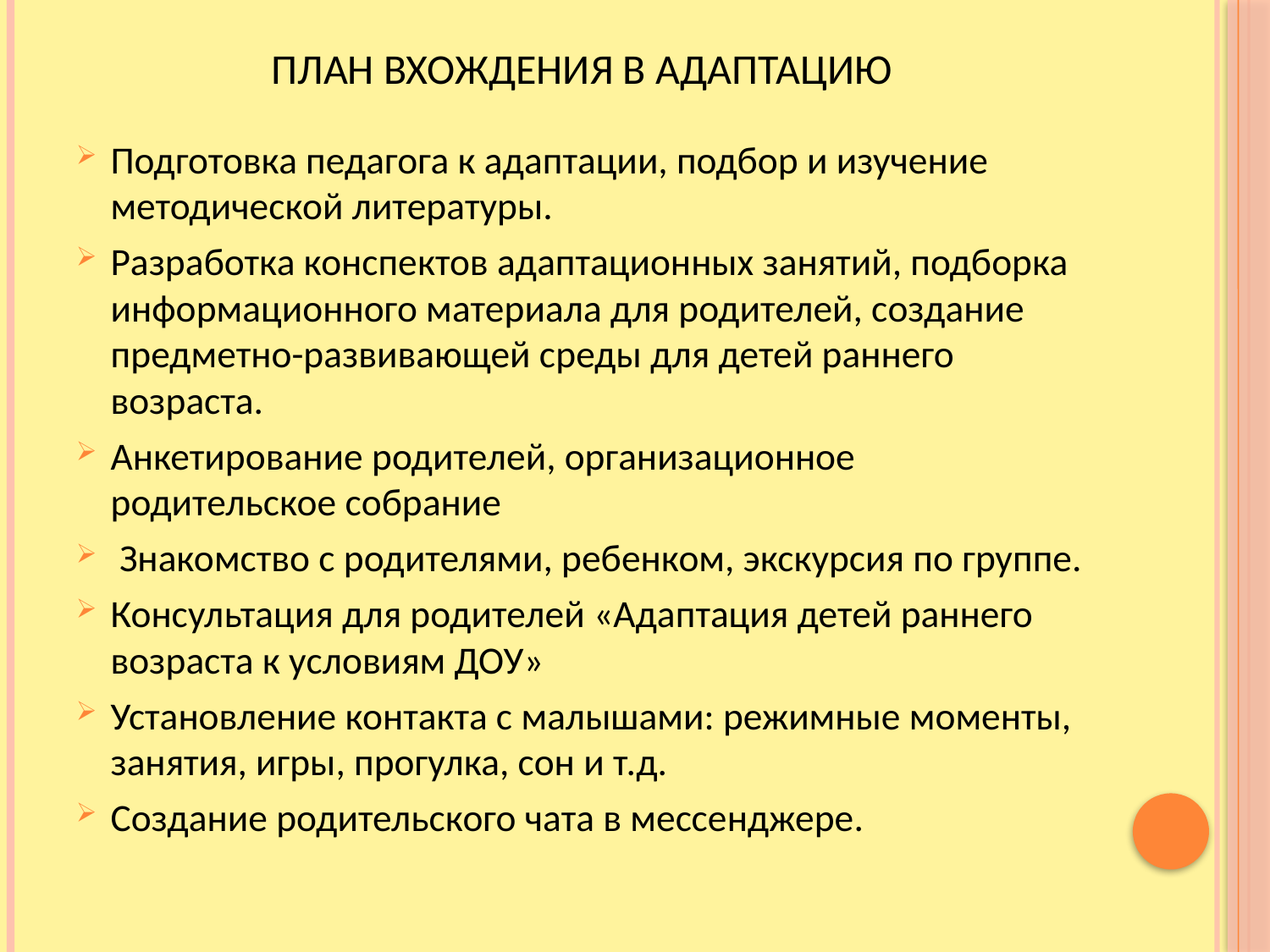

# План вхождения в адаптацию
Подготовка педагога к адаптации, подбор и изучение методической литературы.
Разработка конспектов адаптационных занятий, подборка информационного материала для родителей, создание предметно-развивающей среды для детей раннего возраста.
Анкетирование родителей, организационное родительское собрание
 Знакомство с родителями, ребенком, экскурсия по группе.
Консультация для родителей «Адаптация детей раннего возраста к условиям ДОУ»
Установление контакта с малышами: режимные моменты, занятия, игры, прогулка, сон и т.д.
Создание родительского чата в мессенджере.